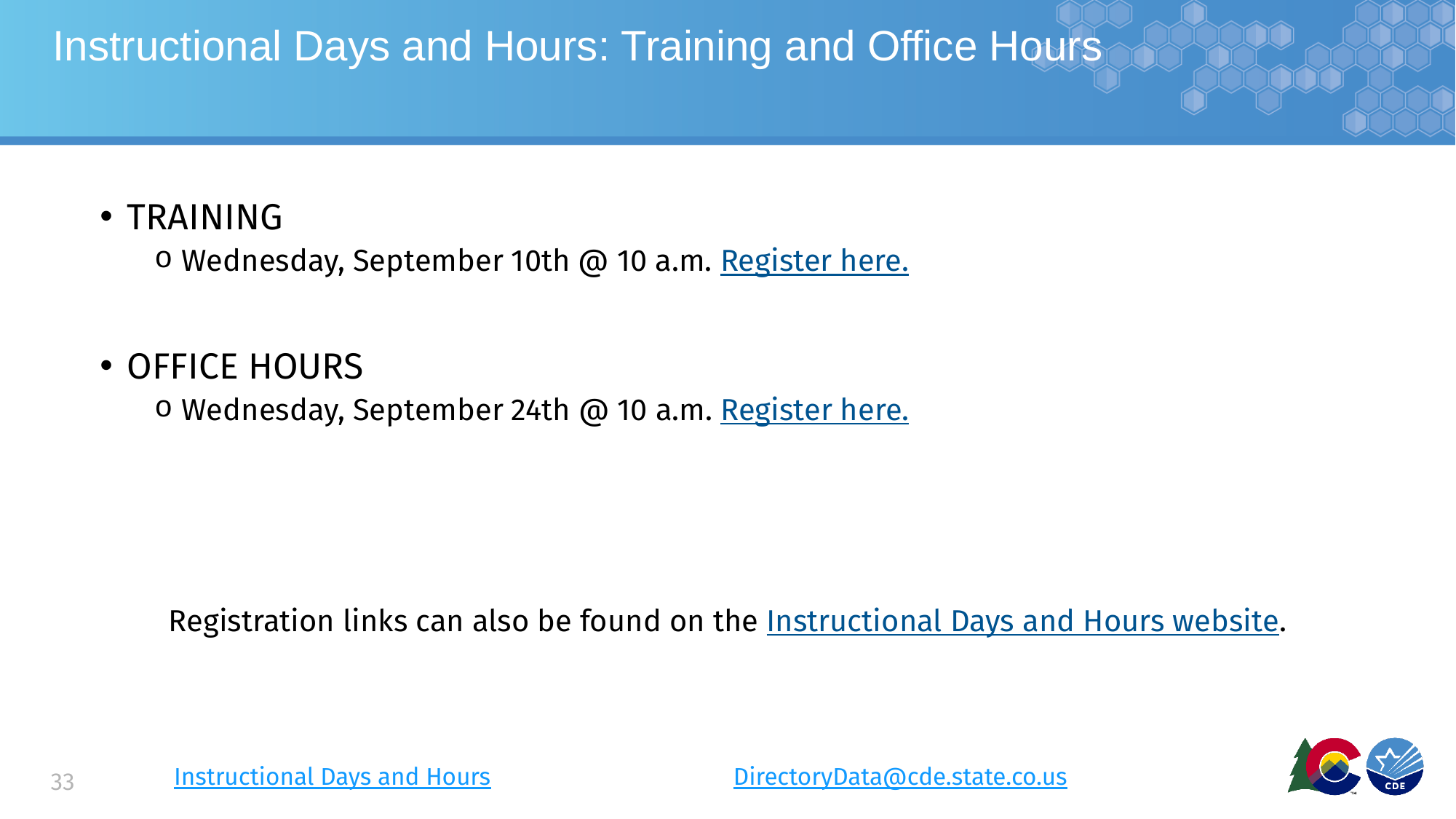

# Instructional Days and Hours: Training and Office Hours
TRAINING
Wednesday, September 10th @ 10 a.m. Register here.

OFFICE HOURS
Wednesday, September 24th @ 10 a.m. Register here.

Registration links can also be found on the Instructional Days and Hours website.

Instructional Days and Hours
DirectoryData@cde.state.co.us
33